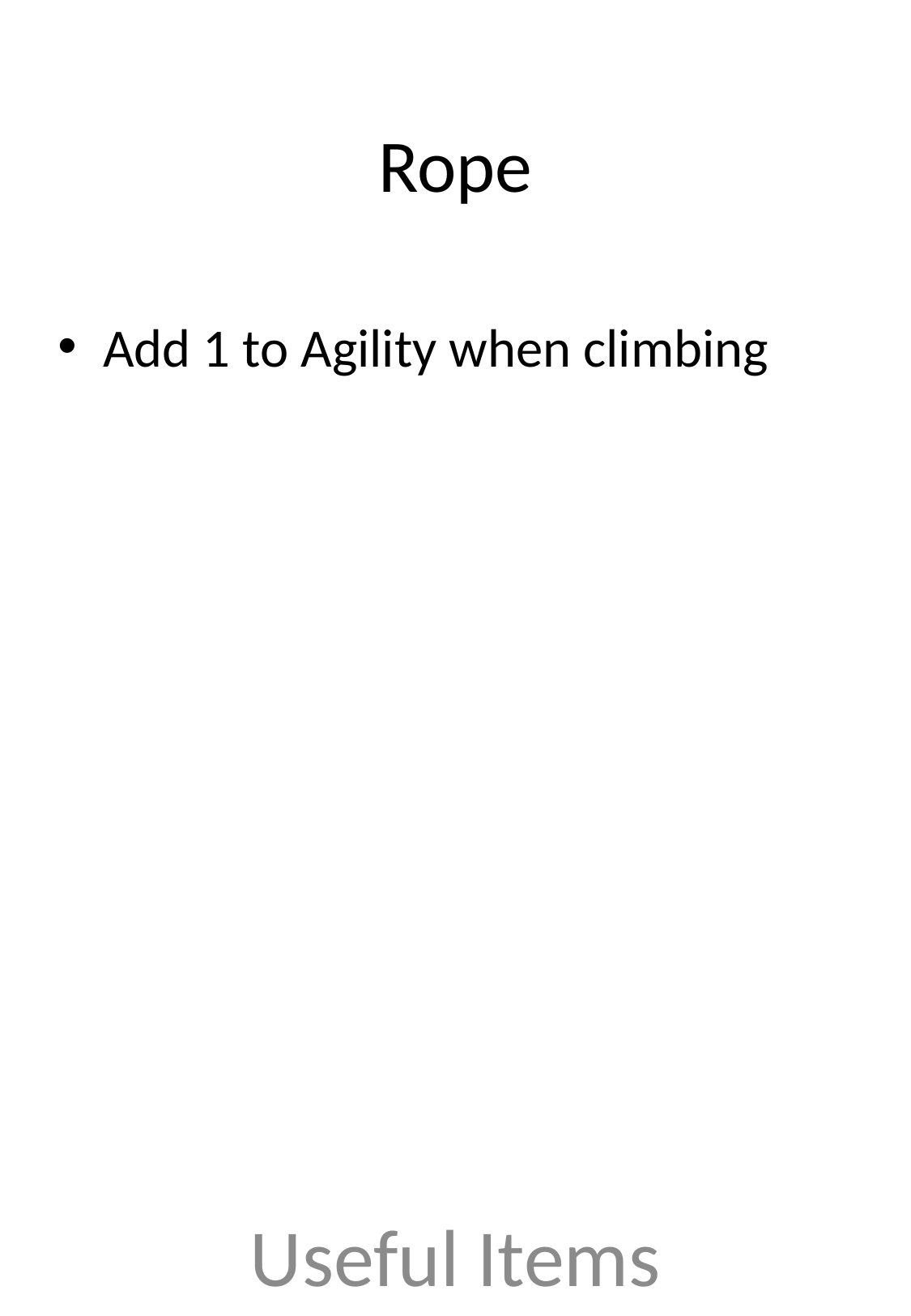

# Rope
Add 1 to Agility when climbing
Useful Items